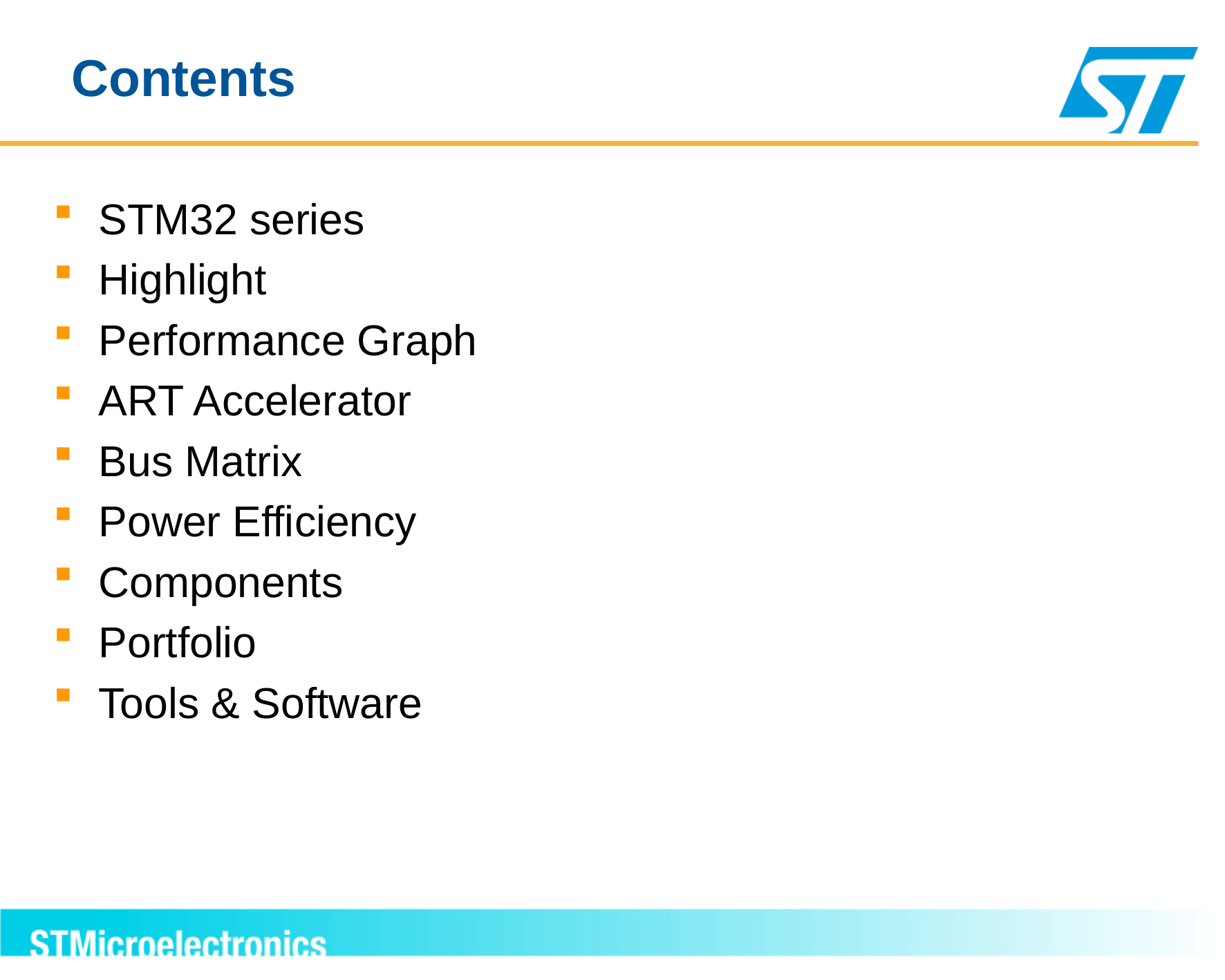

# Contents
STM32 series
Highlight
Performance Graph
ART Accelerator
Bus Matrix
Power Efficiency
Components
Portfolio
Tools & Software